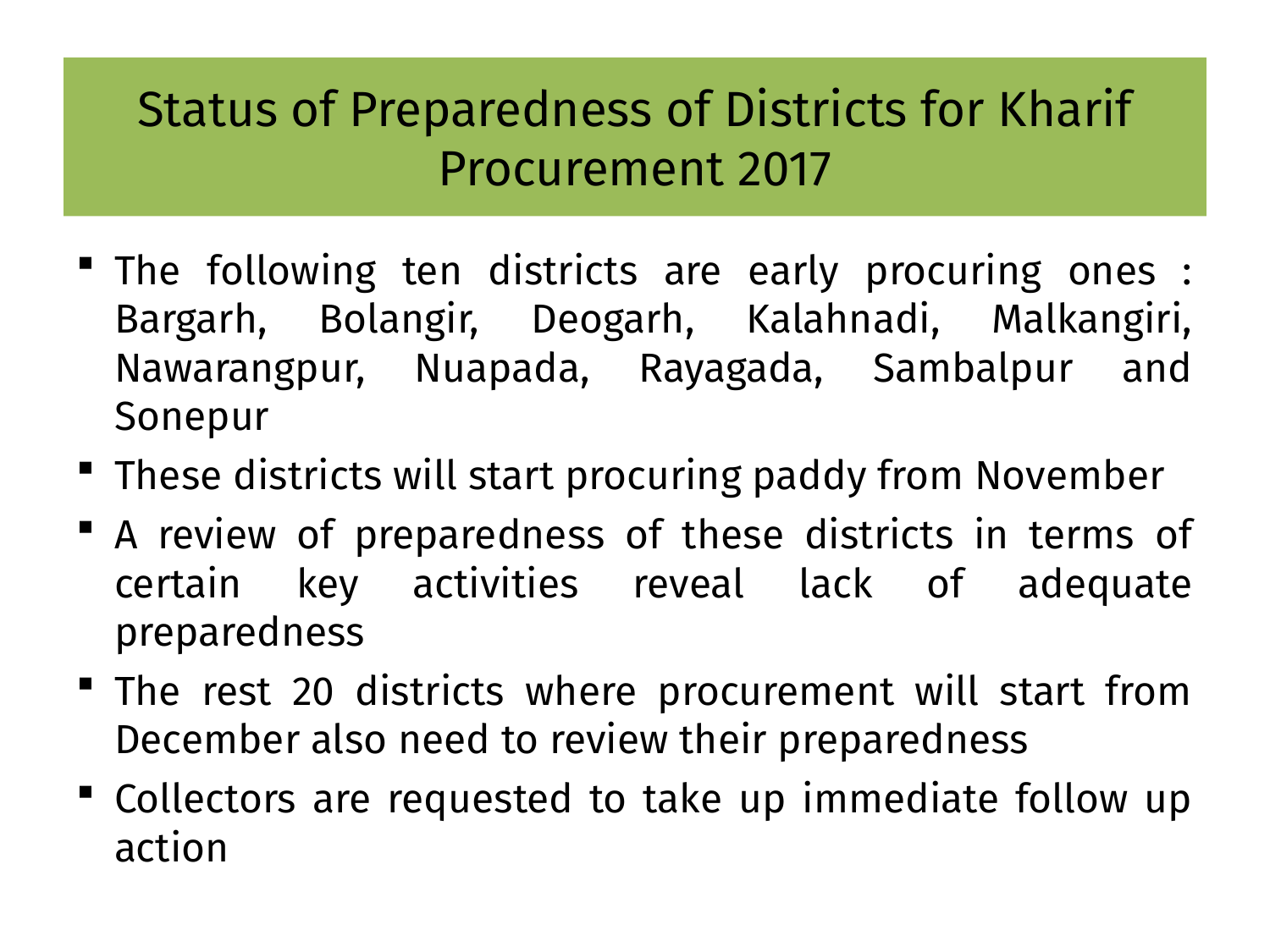

# Status of Preparedness of Districts for Kharif Procurement 2017
The following ten districts are early procuring ones : Bargarh, Bolangir, Deogarh, Kalahnadi, Malkangiri, Nawarangpur, Nuapada, Rayagada, Sambalpur and Sonepur
These districts will start procuring paddy from November
A review of preparedness of these districts in terms of certain key activities reveal lack of adequate preparedness
The rest 20 districts where procurement will start from December also need to review their preparedness
Collectors are requested to take up immediate follow up action